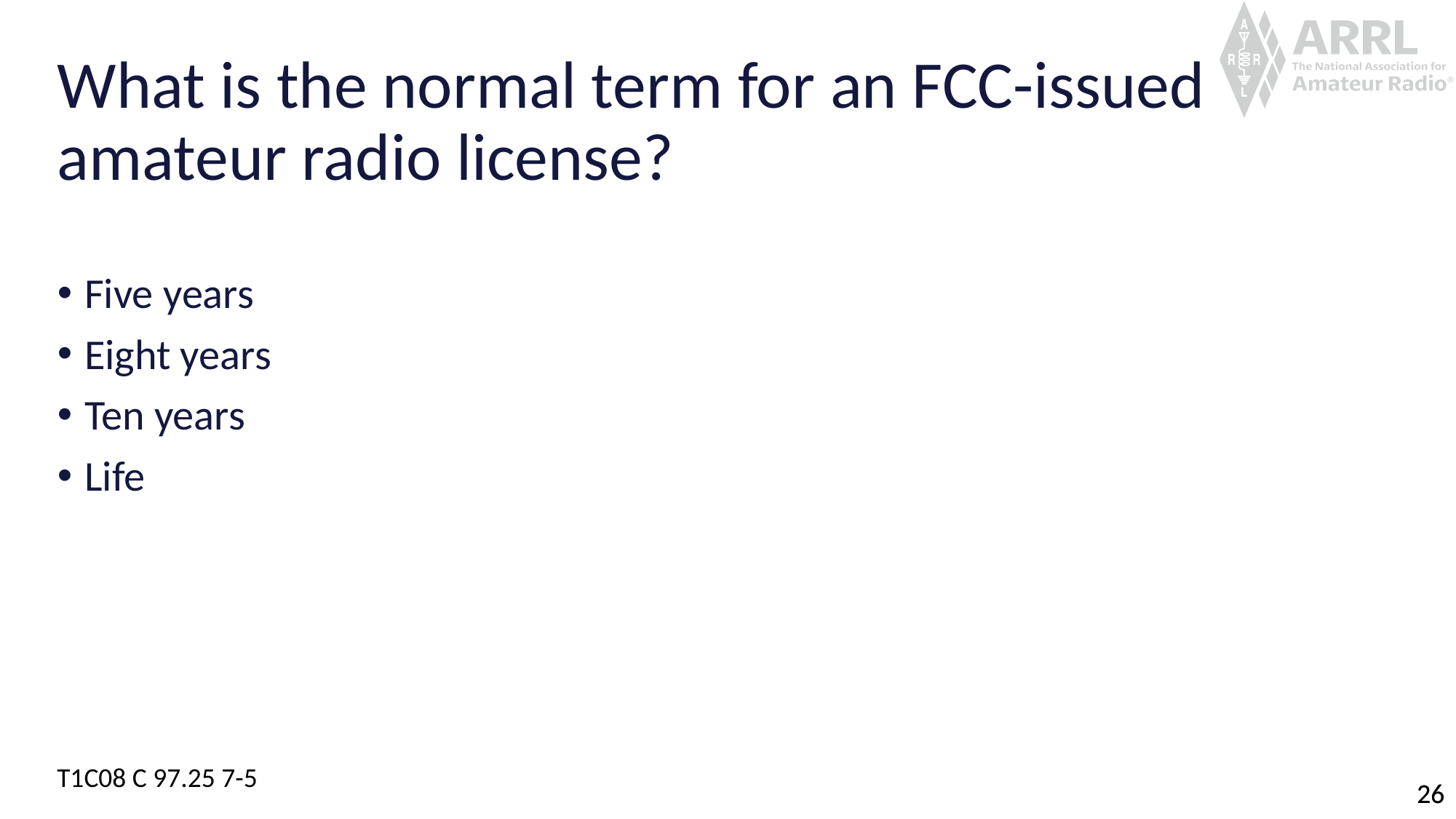

# What is the normal term for an FCC-issued amateur radio license?
Five years
Eight years
Ten years
Life
T1C08 C 97.25 7-5